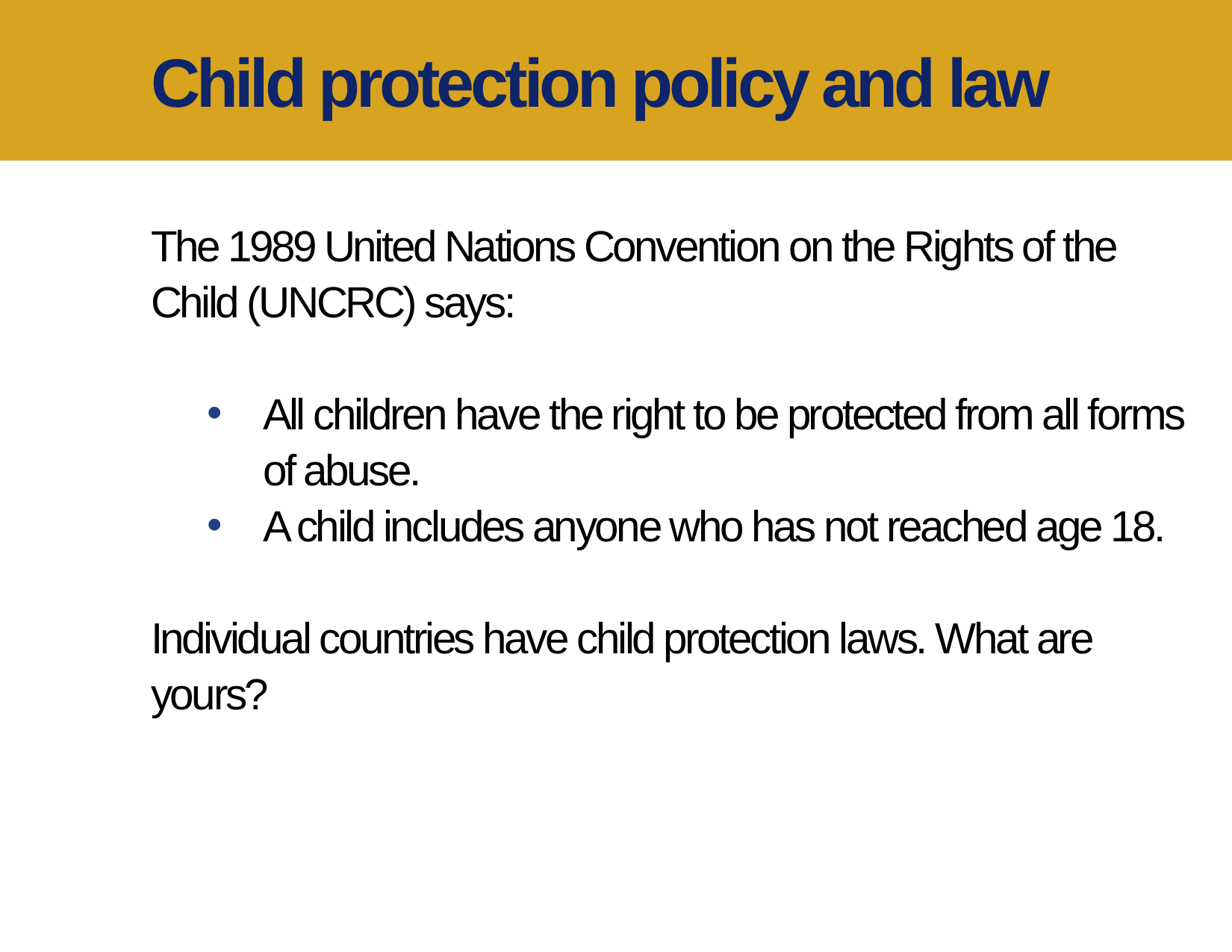

Child protection policy and law
The 1989 United Nations Convention on the Rights of the Child (UNCRC) says:

All children have the right to be protected from all forms of abuse.
A child includes anyone who has not reached age 18.

Individual countries have child protection laws. What are yours?